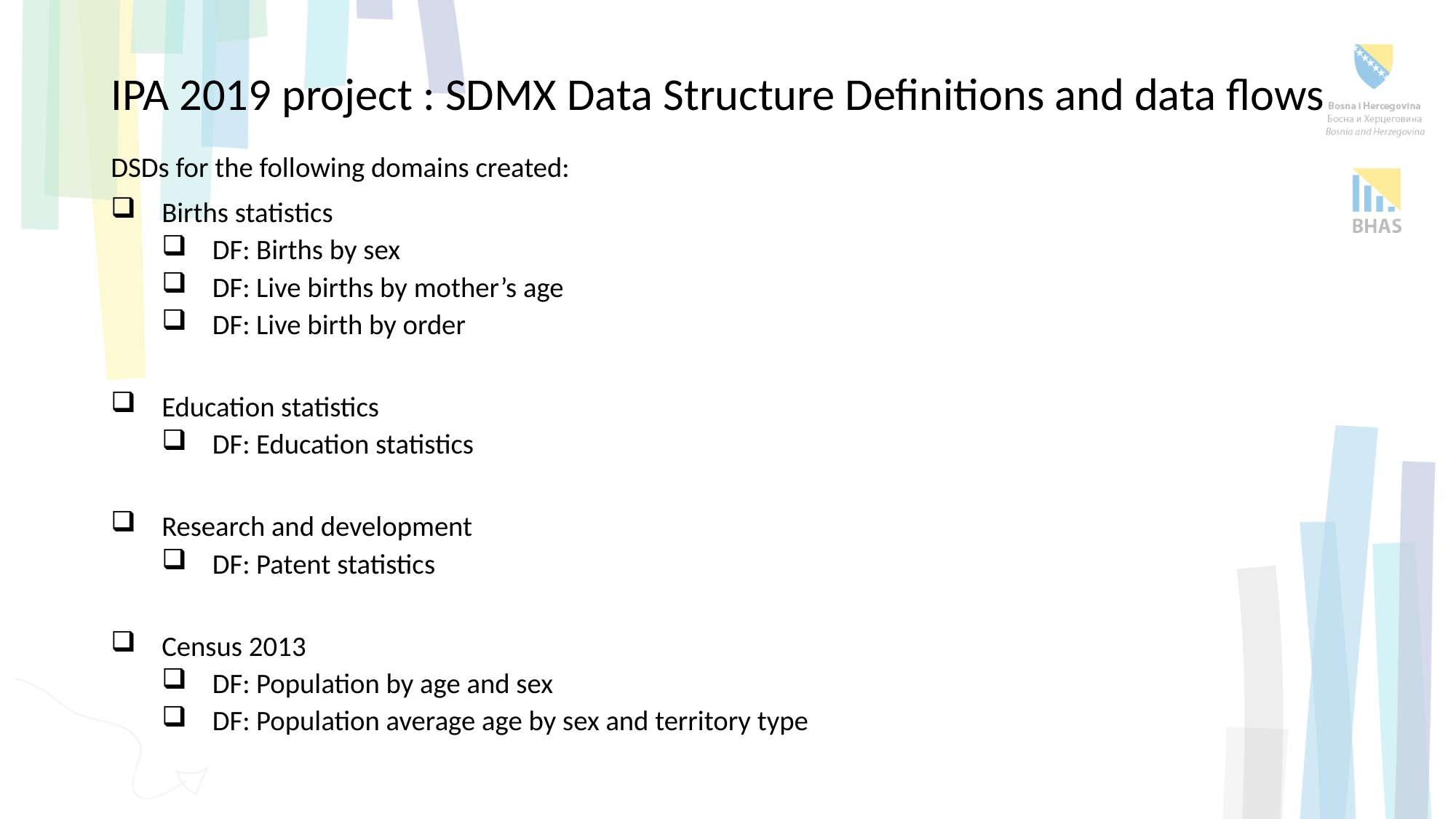

# IPA 2019 project : SDMX Data Structure Definitions and data flows
DSDs for the following domains created:
Births statistics
DF: Births by sex
DF: Live births by mother’s age
DF: Live birth by order

Education statistics
DF: Education statistics

Research and development
DF: Patent statistics

Census 2013
DF: Population by age and sex
DF: Population average age by sex and territory type